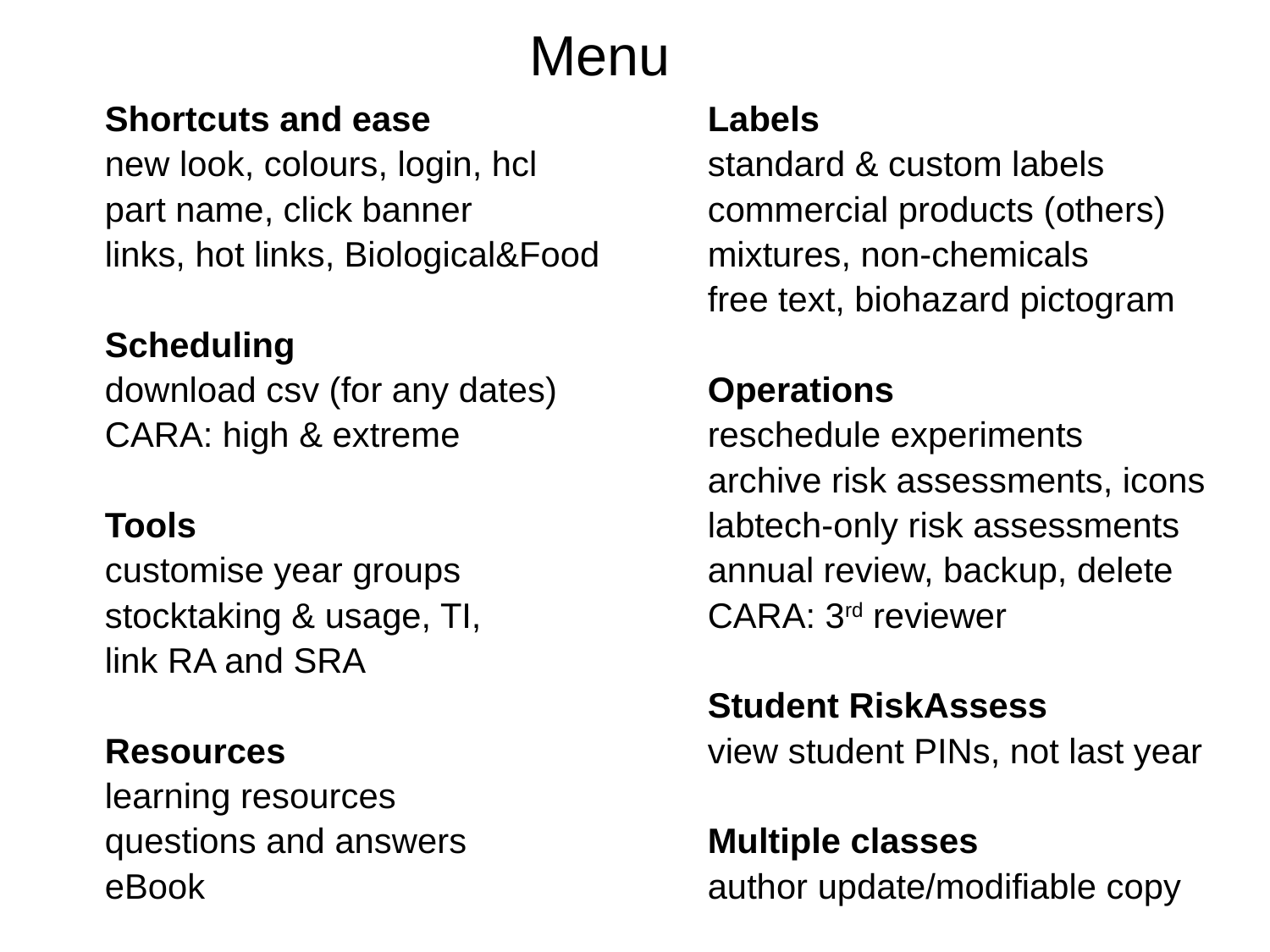

# Menu
Shortcuts and ease
new look, colours, login, hcl
part name, click banner
links, hot links, Biological&Food

Scheduling
download csv (for any dates)
CARA: high & extreme

Tools
customise year groups
stocktaking & usage, TI,
link RA and SRA

Resources
learning resources
questions and answers
eBook

Labels
standard & custom labels
commercial products (others)
mixtures, non-chemicals
free text, biohazard pictogram

Operations
reschedule experiments
archive risk assessments, icons
labtech-only risk assessments
annual review, backup, delete
CARA: 3rd reviewer

Student RiskAssess
view student PINs, not last year

Multiple classes
author update/modifiable copy